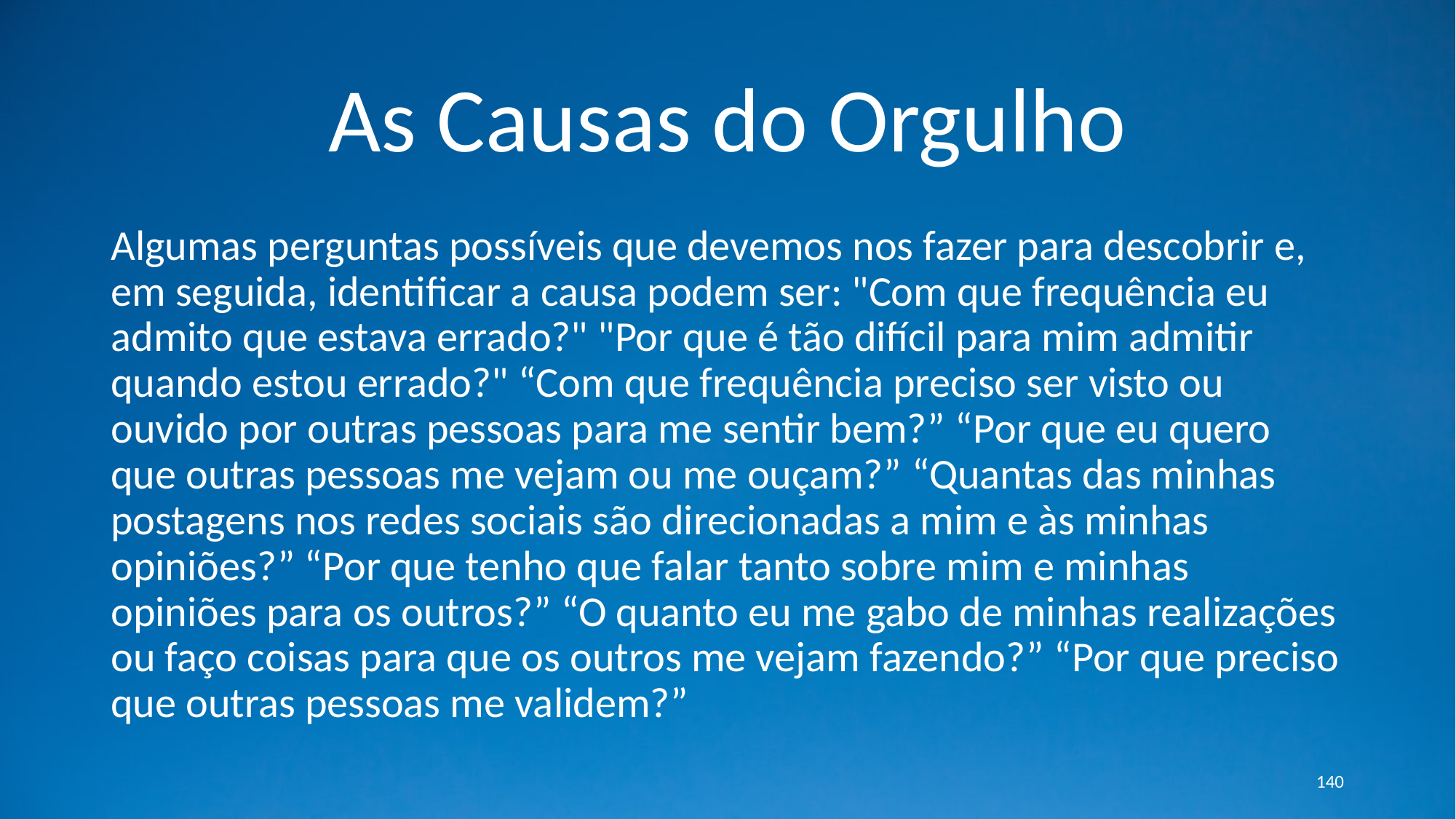

# As Causas do Orgulho
Algumas perguntas possíveis que devemos nos fazer para descobrir e, em seguida, identificar a causa podem ser: "Com que frequência eu admito que estava errado?" "Por que é tão difícil para mim admitir quando estou errado?" “Com que frequência preciso ser visto ou ouvido por outras pessoas para me sentir bem?” “Por que eu quero que outras pessoas me vejam ou me ouçam?” “Quantas das minhas postagens nos redes sociais são direcionadas a mim e às minhas opiniões?” “Por que tenho que falar tanto sobre mim e minhas opiniões para os outros?” “O quanto eu me gabo de minhas realizações ou faço coisas para que os outros me vejam fazendo?” “Por que preciso que outras pessoas me validem?”
140